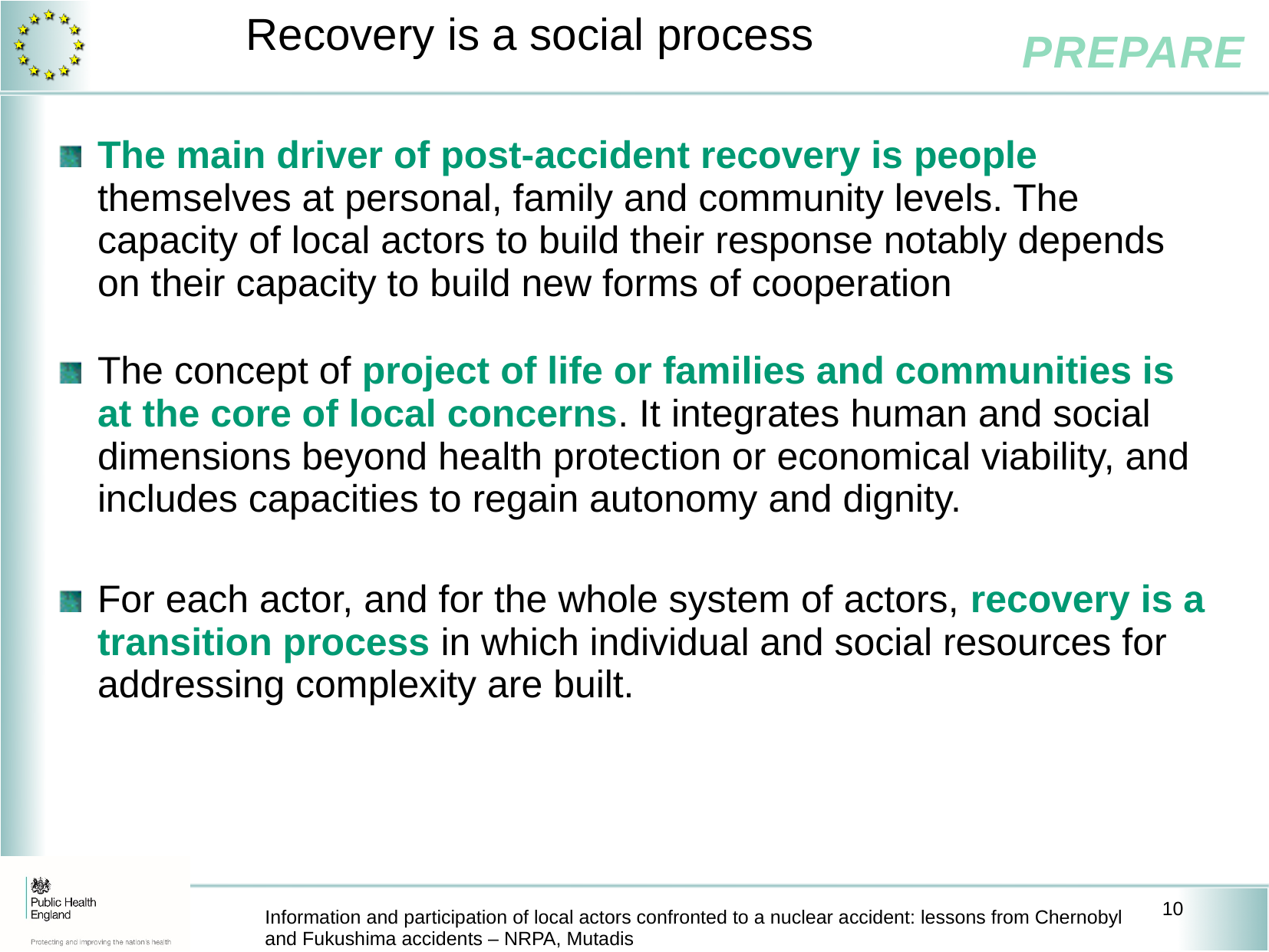

Recovery is a social process
The main driver of post-accident recovery is people themselves at personal, family and community levels. The capacity of local actors to build their response notably depends on their capacity to build new forms of cooperation
The concept of project of life or families and communities is at the core of local concerns. It integrates human and social dimensions beyond health protection or economical viability, and includes capacities to regain autonomy and dignity.
For each actor, and for the whole system of actors, recovery is a transition process in which individual and social resources for addressing complexity are built.